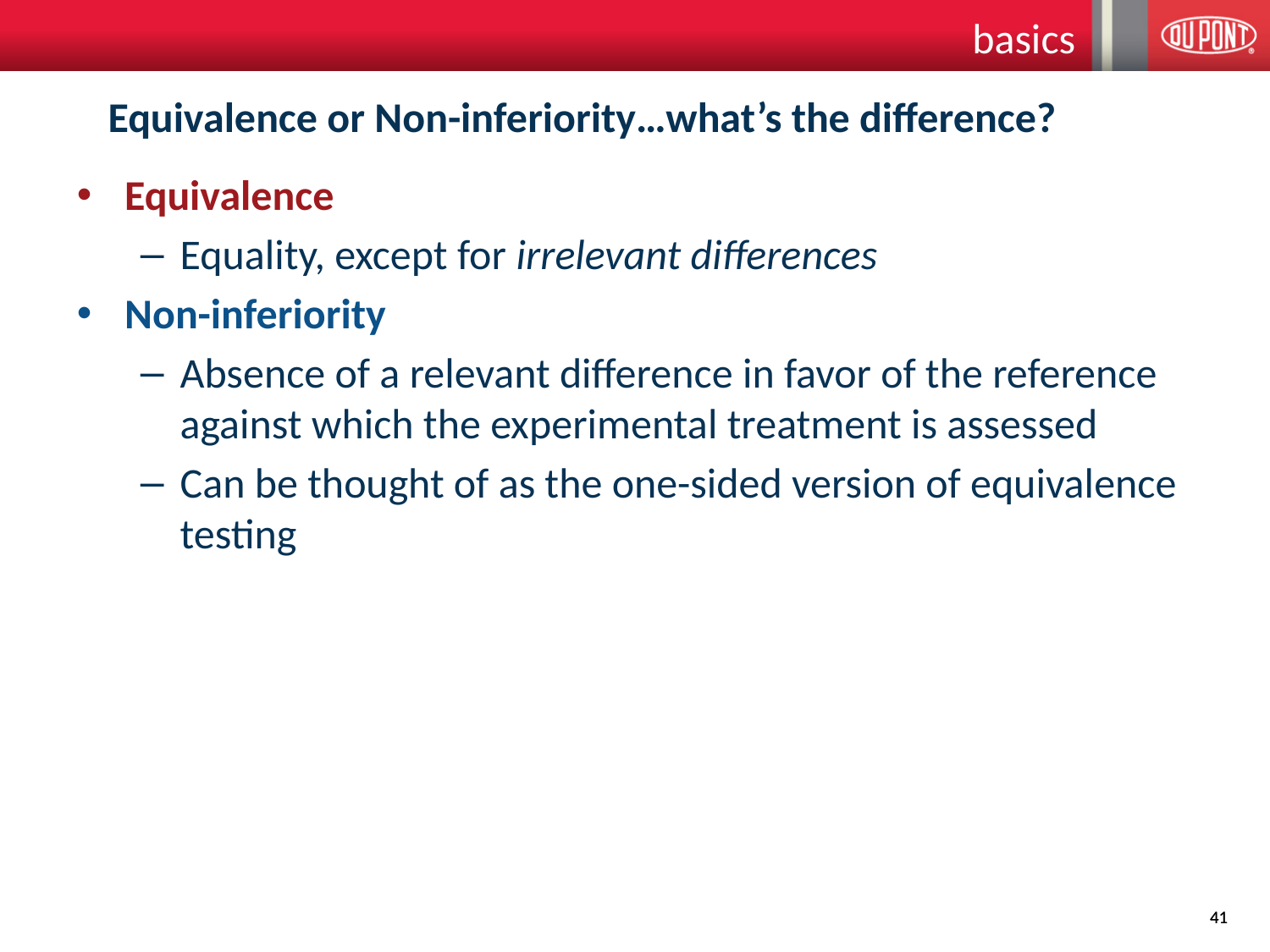

basics
# Equivalence or Non-inferiority…what’s the difference?
Equivalence
Equality, except for irrelevant differences
Non-inferiority
Absence of a relevant difference in favor of the reference against which the experimental treatment is assessed
Can be thought of as the one-sided version of equivalence testing